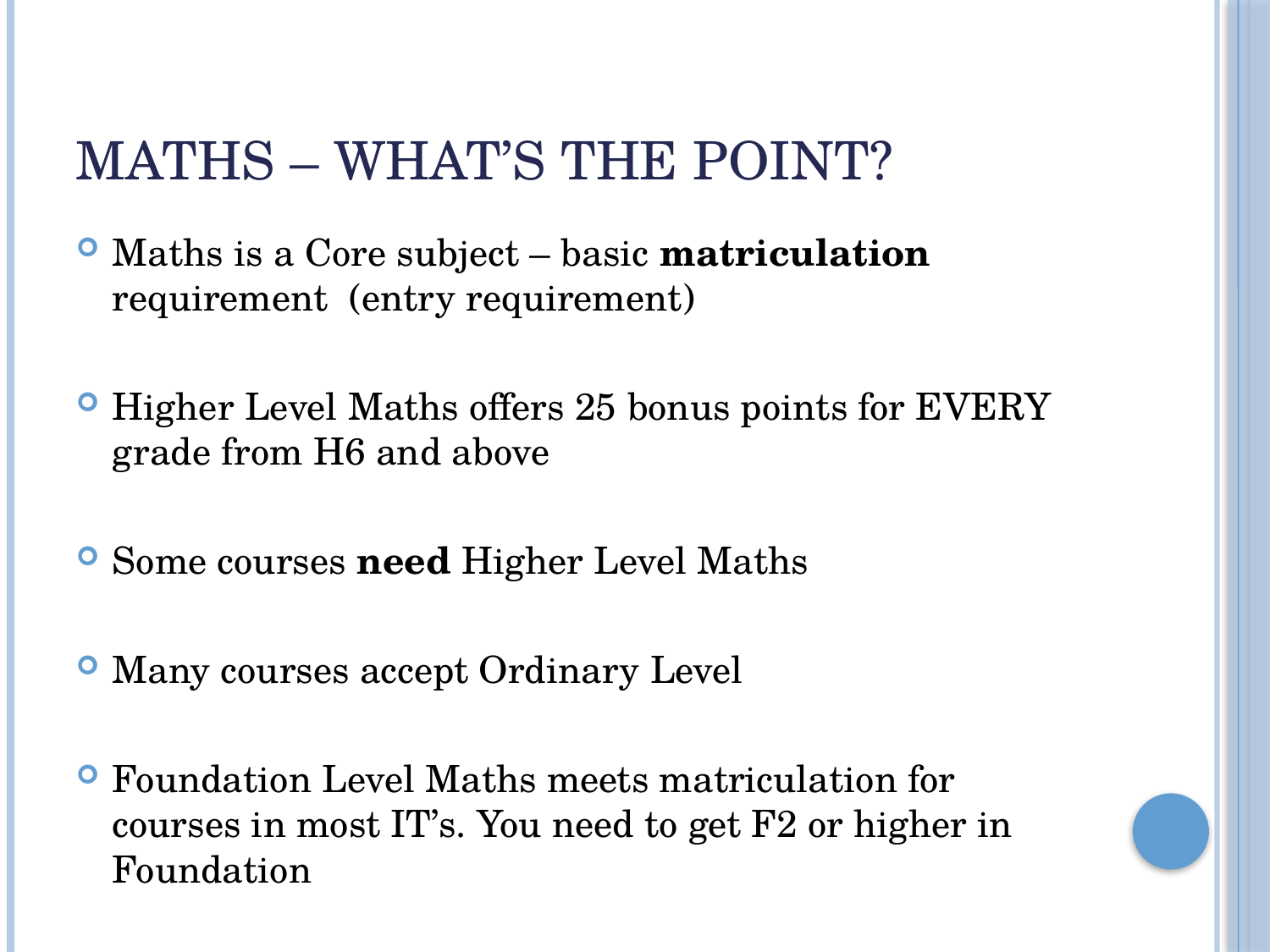

# Maths – what’s the Point?
Maths is a Core subject – basic matriculation requirement  (entry requirement)

Higher Level Maths offers 25 bonus points for EVERY grade from H6 and above

Some courses need Higher Level Maths

Many courses accept Ordinary Level

Foundation Level Maths meets matriculation for courses in most IT’s. You need to get F2 or higher in Foundation